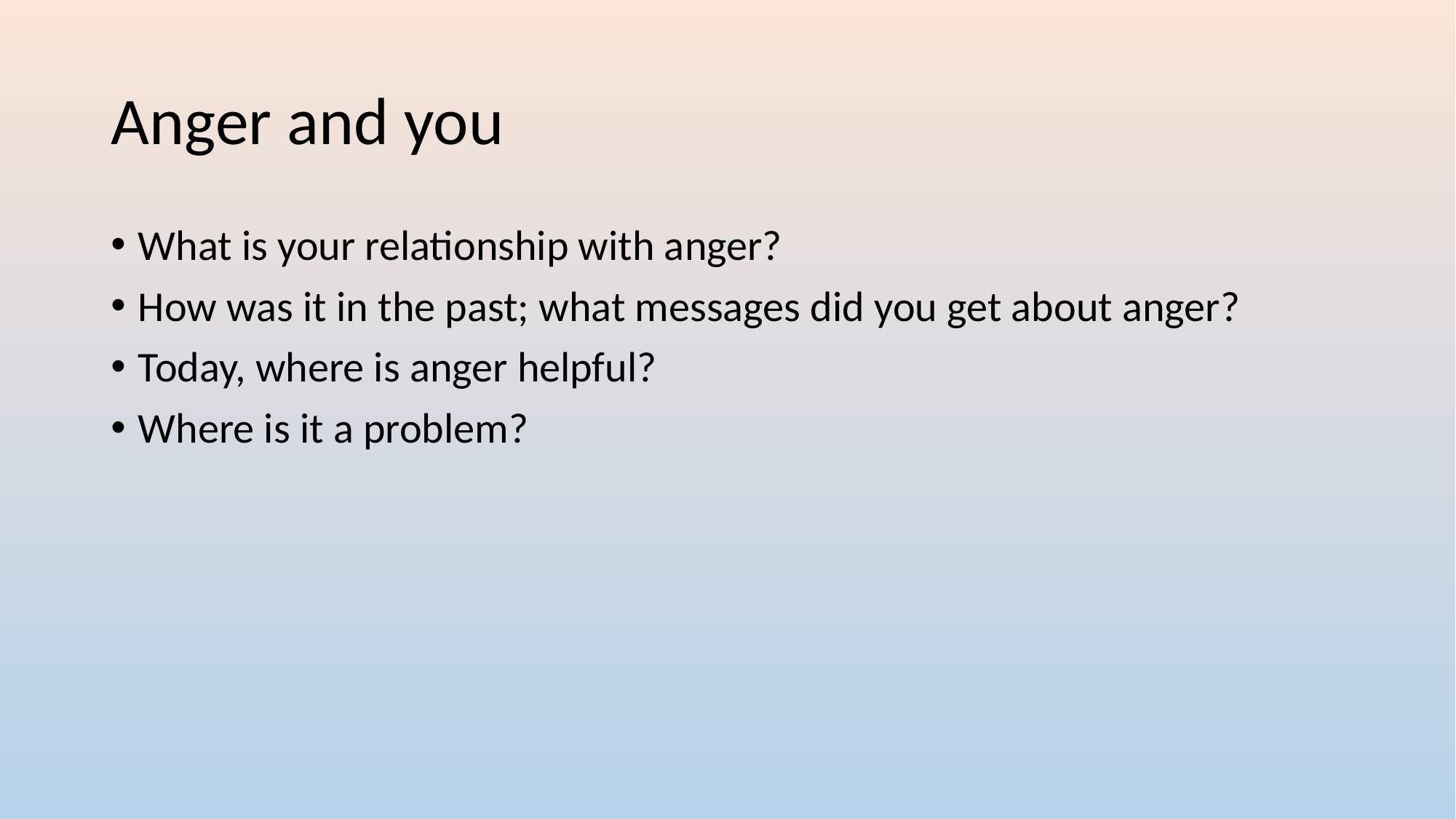

# Anger and you
What is your relationship with anger?
How was it in the past; what messages did you get about anger?
Today, where is anger helpful?
Where is it a problem?